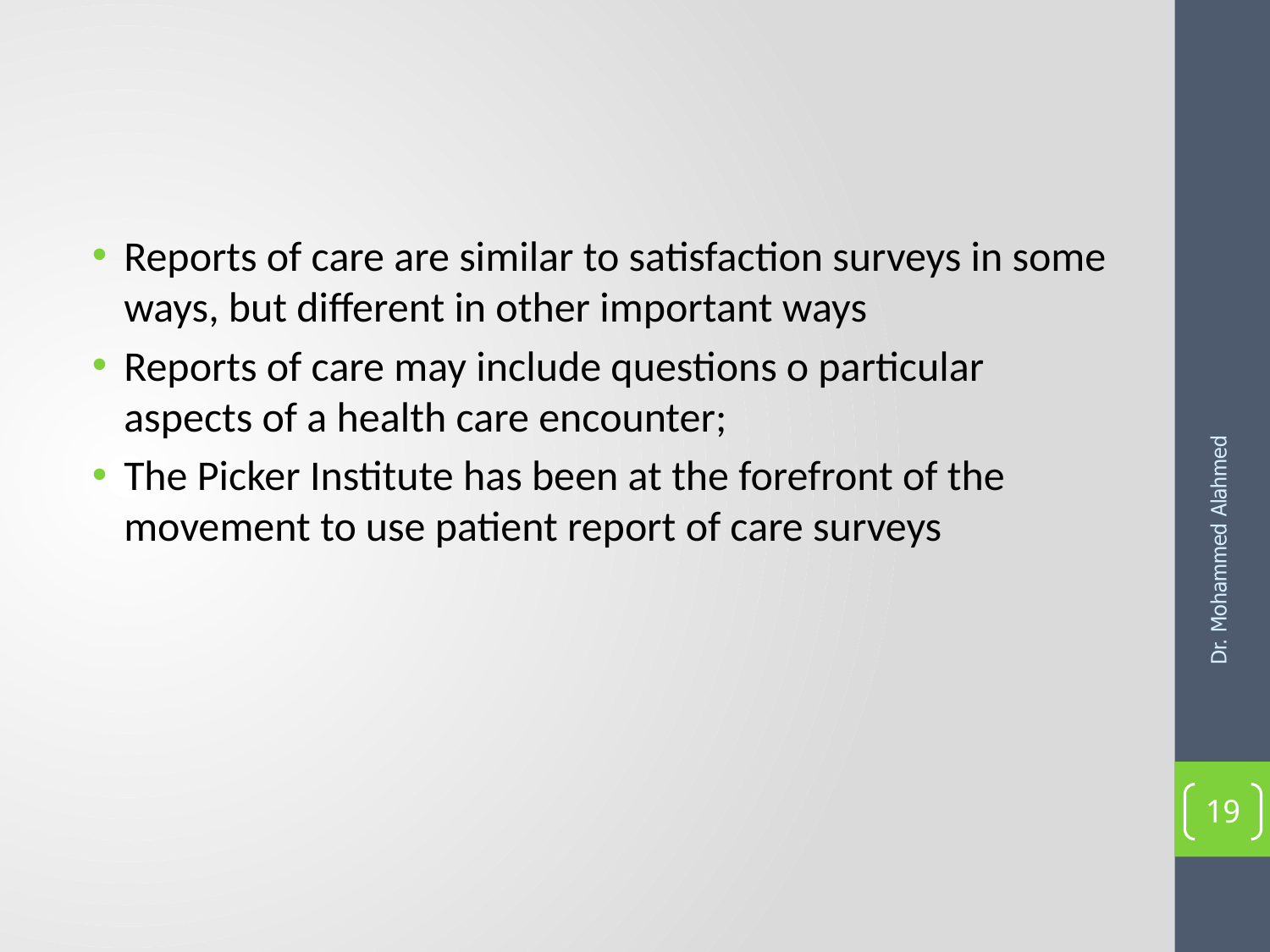

Reports of care are similar to satisfaction surveys in some ways, but different in other important ways
Reports of care may include questions o particular aspects of a health care encounter;
The Picker Institute has been at the forefront of the movement to use patient report of care surveys
Dr. Mohammed Alahmed
19